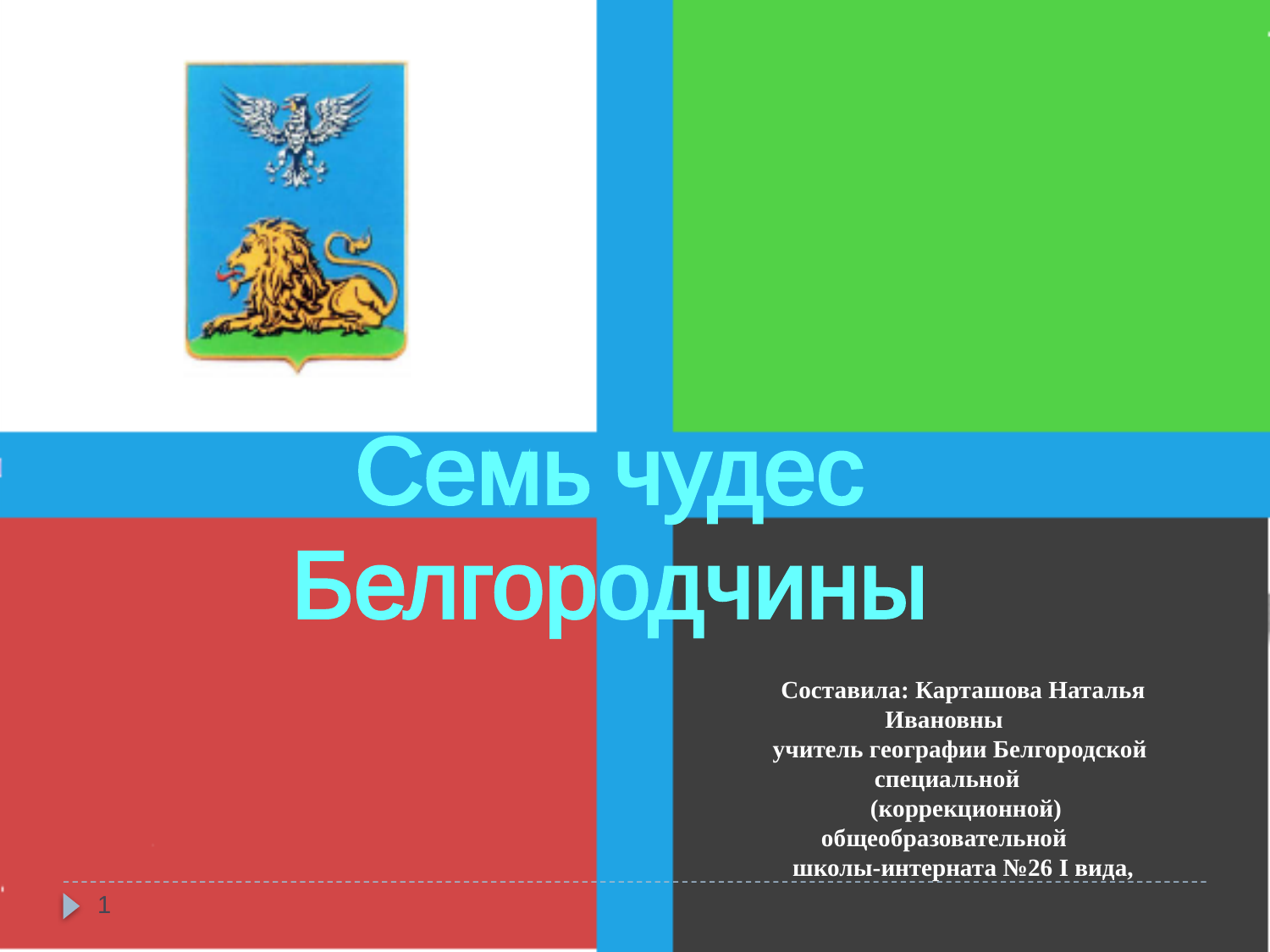

Семь чудес Белгородчины
Составила: Карташова Наталья Ивановны
учитель географии Белгородской  специальной
 (коррекционной) общеобразовательной
школы-интерната №26 I вида,
1